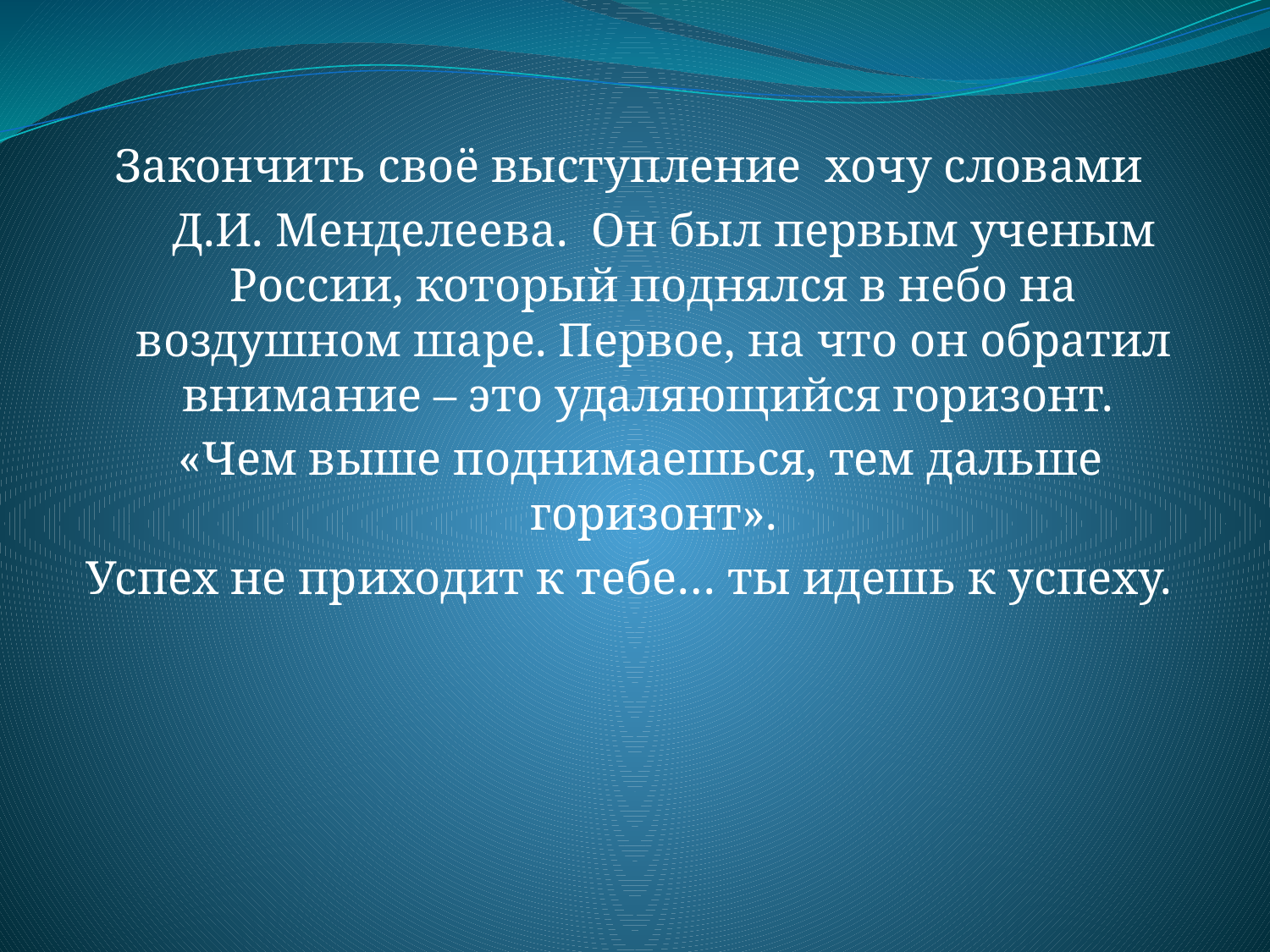

Закончить своё выступление  хочу словами
     Д.И. Менделеева.  Он был первым ученым России, который поднялся в небо на воздушном шаре. Первое, на что он обратил внимание – это удаляющийся горизонт.
 «Чем выше поднимаешься, тем дальше горизонт».
Успех не приходит к тебе… ты идешь к успеху.